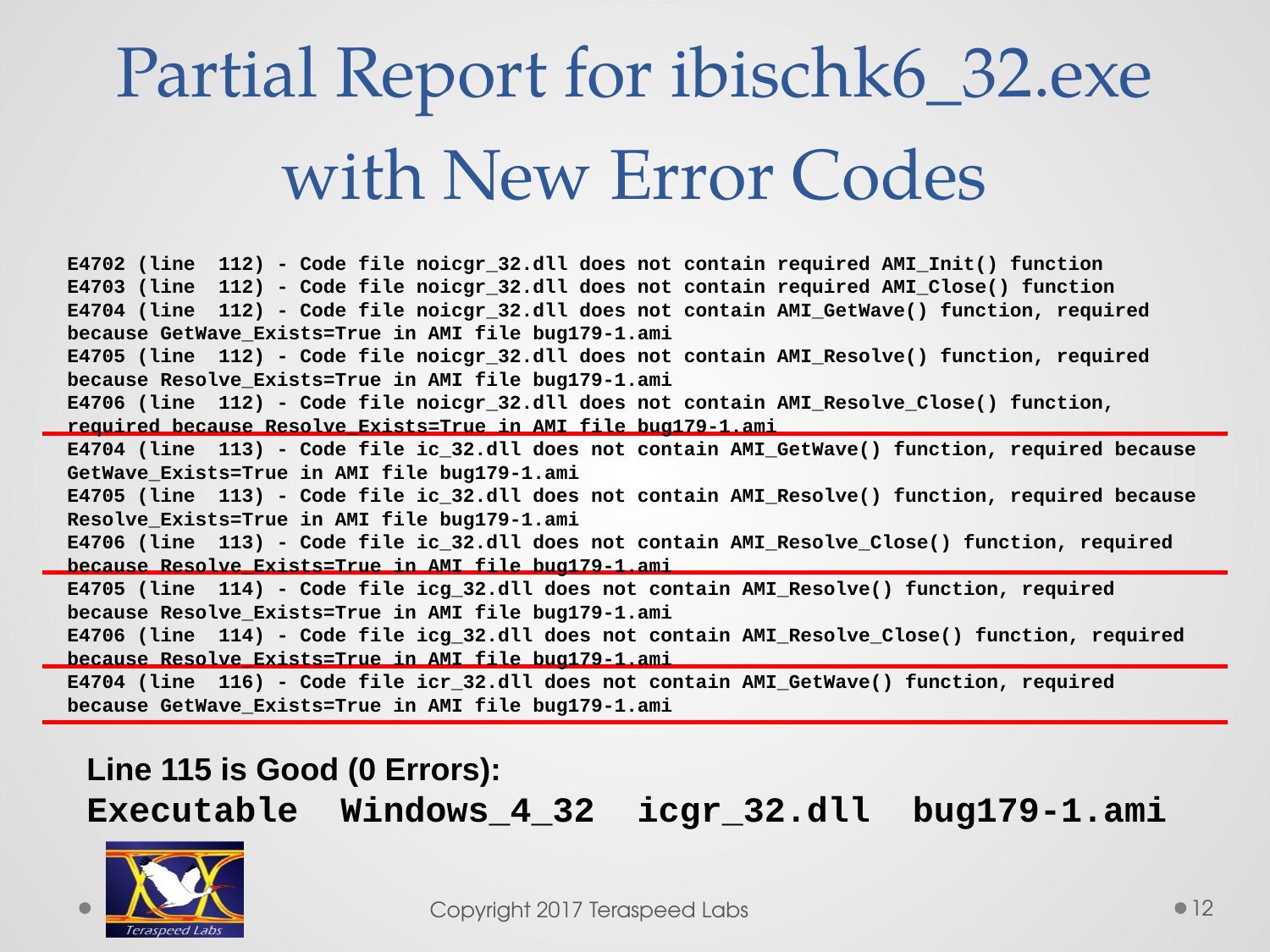

# Partial Report for ibischk6_32.exe with New Error Codes
E4702 (line  112) - Code file noicgr_32.dll does not contain required AMI_Init() function
E4703 (line  112) - Code file noicgr_32.dll does not contain required AMI_Close() function
E4704 (line  112) - Code file noicgr_32.dll does not contain AMI_GetWave() function, required because GetWave_Exists=True in AMI file bug179-1.ami
E4705 (line  112) - Code file noicgr_32.dll does not contain AMI_Resolve() function, required because Resolve_Exists=True in AMI file bug179-1.ami
E4706 (line  112) - Code file noicgr_32.dll does not contain AMI_Resolve_Close() function, required because Resolve_Exists=True in AMI file bug179-1.ami
E4704 (line  113) - Code file ic_32.dll does not contain AMI_GetWave() function, required because GetWave_Exists=True in AMI file bug179-1.ami
E4705 (line  113) - Code file ic_32.dll does not contain AMI_Resolve() function, required because Resolve_Exists=True in AMI file bug179-1.ami
E4706 (line  113) - Code file ic_32.dll does not contain AMI_Resolve_Close() function, required because Resolve_Exists=True in AMI file bug179-1.ami
E4705 (line  114) - Code file icg_32.dll does not contain AMI_Resolve() function, required because Resolve_Exists=True in AMI file bug179-1.ami
E4706 (line  114) - Code file icg_32.dll does not contain AMI_Resolve_Close() function, required because Resolve_Exists=True in AMI file bug179-1.ami
E4704 (line  116) - Code file icr_32.dll does not contain AMI_GetWave() function, required because GetWave_Exists=True in AMI file bug179-1.ami
Line 115 is Good (0 Errors):
Executable  Windows_4_32  icgr_32.dll  bug179-1.ami
12
Copyright 2017 Teraspeed Labs